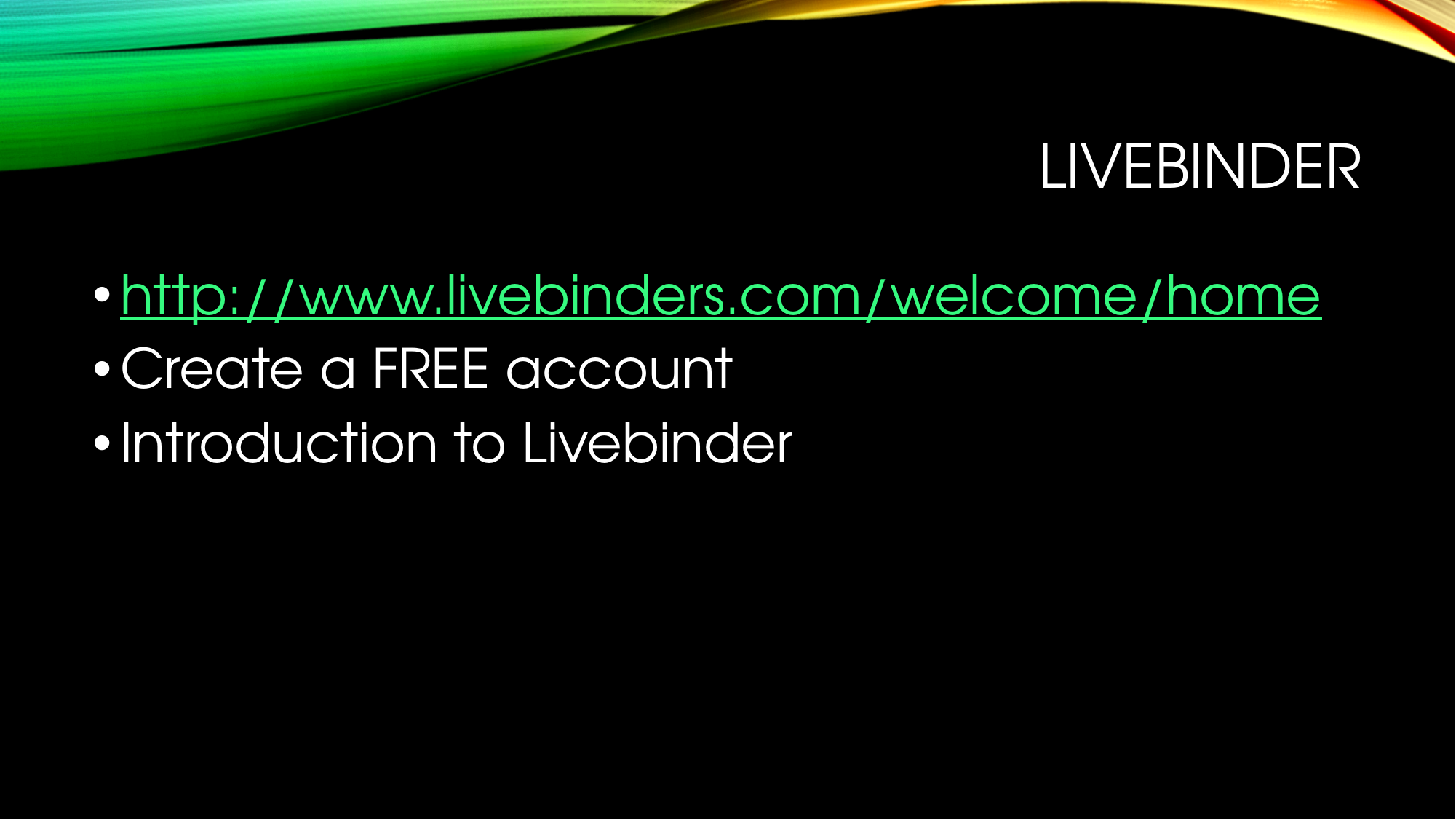

# Livebinder
http://www.livebinders.com/welcome/home
Create a FREE account
Introduction to Livebinder